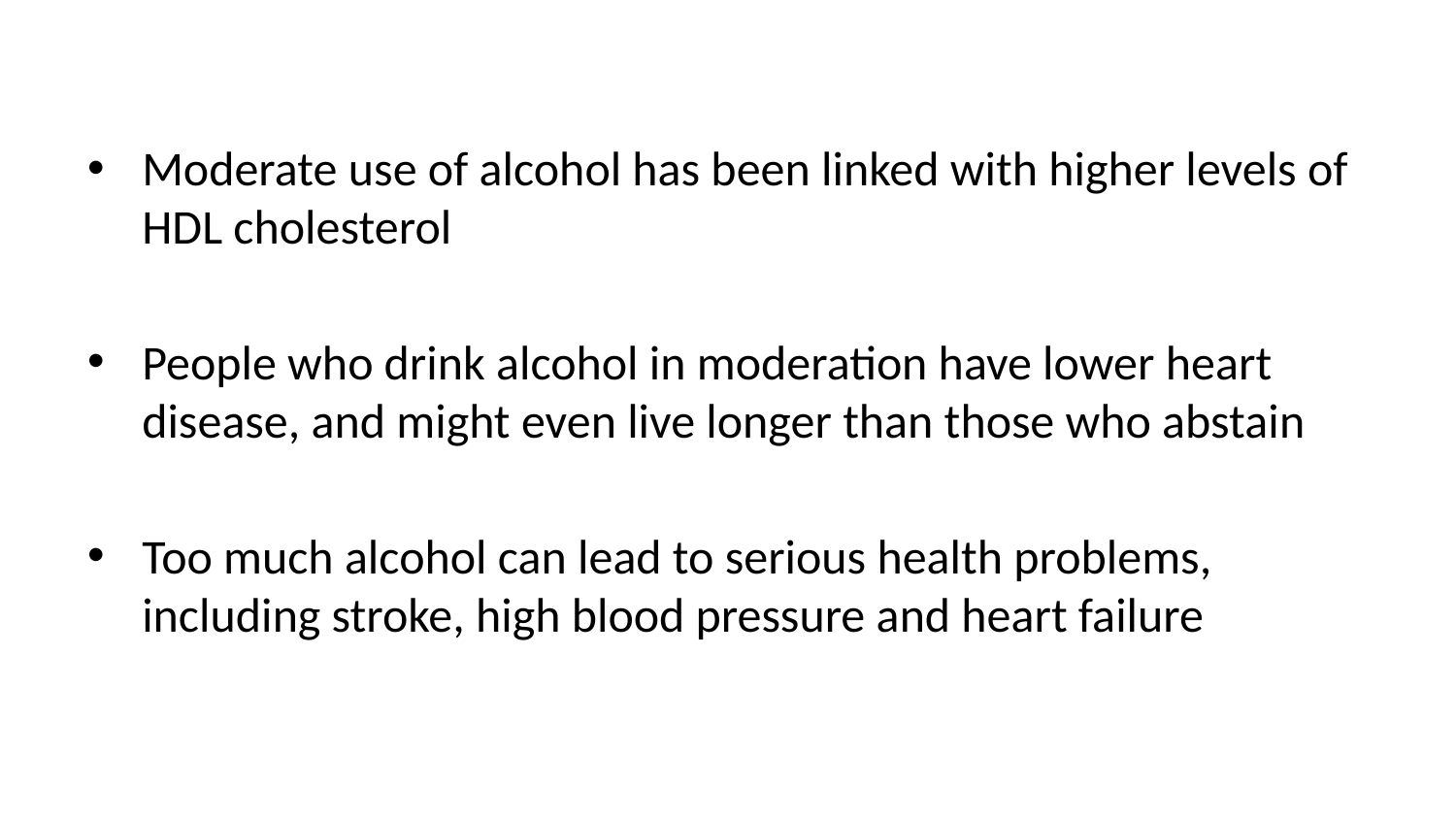

Moderate use of alcohol has been linked with higher levels of HDL cholesterol

People who drink alcohol in moderation have lower heart disease, and might even live longer than those who abstain

Too much alcohol can lead to serious health problems, including stroke, high blood pressure and heart failure